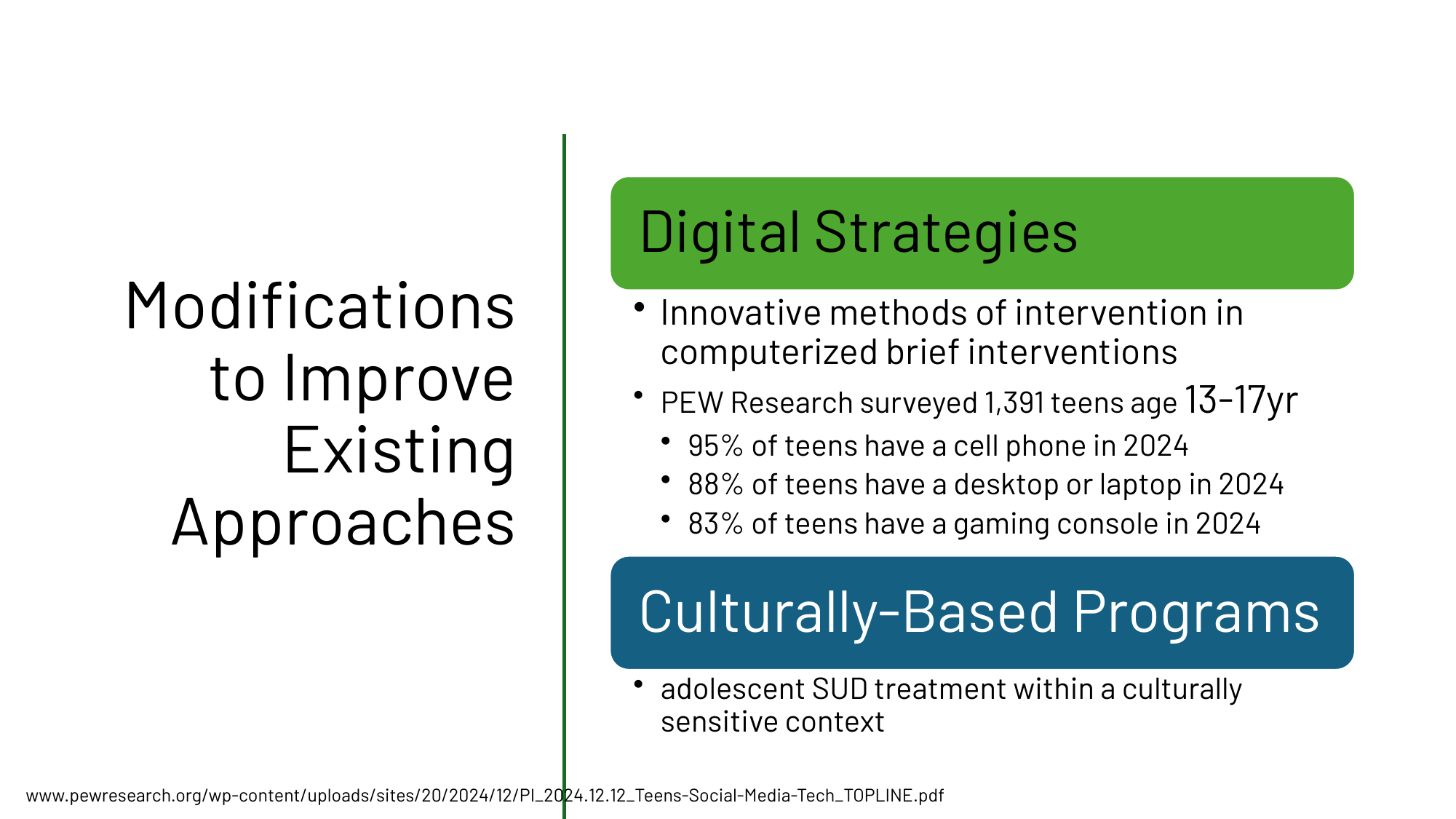

# Modifications to Improve Existing Approaches

Digital Strategies
Innovative methods of intervention in computerized brief interventions
PEW Research surveyed 1,391 teens age 13-17yr
95% of teens have a cell phone in 2024
88% of teens have a desktop or laptop in 2024
83% of teens have a gaming console in 2024
Culturally-Based Programs
adolescent SUD treatment within a culturally sensitive context
www.pewresearch.org/wp-content/uploads/sites/20/2024/12/PI_2024.12.12_Teens-Social-Media-Tech_TOPLINE.pdf​